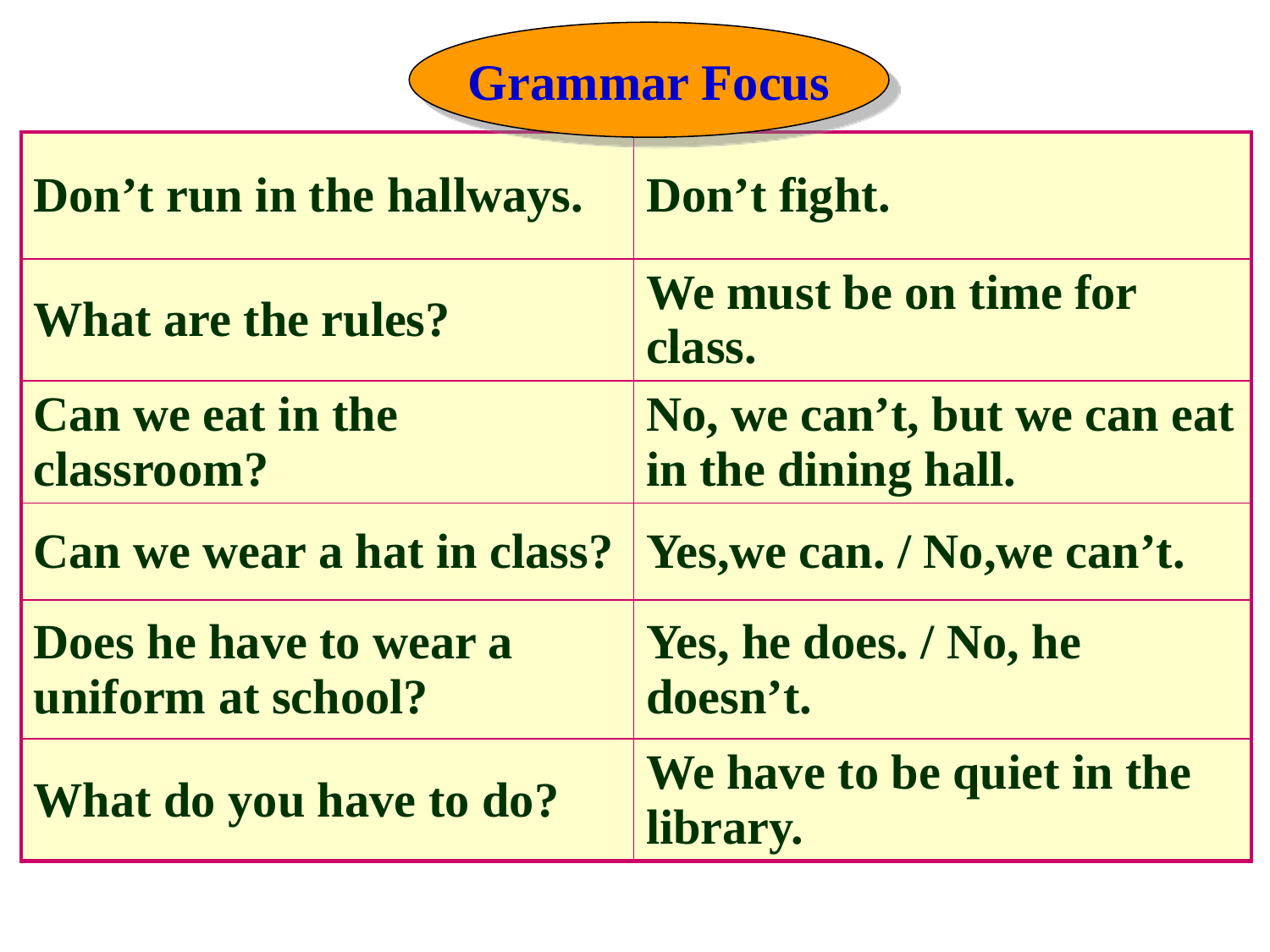

Grammar Focus
| Don’t run in the hallways. | Don’t fight. |
| --- | --- |
| What are the rules? | We must be on time for class. |
| Can we eat in the classroom? | No, we can’t, but we can eat in the dining hall. |
| Can we wear a hat in class? | Yes,we can. / No,we can’t. |
| Does he have to wear a uniform at school? | Yes, he does. / No, he doesn’t. |
| What do you have to do? | We have to be quiet in the library. |